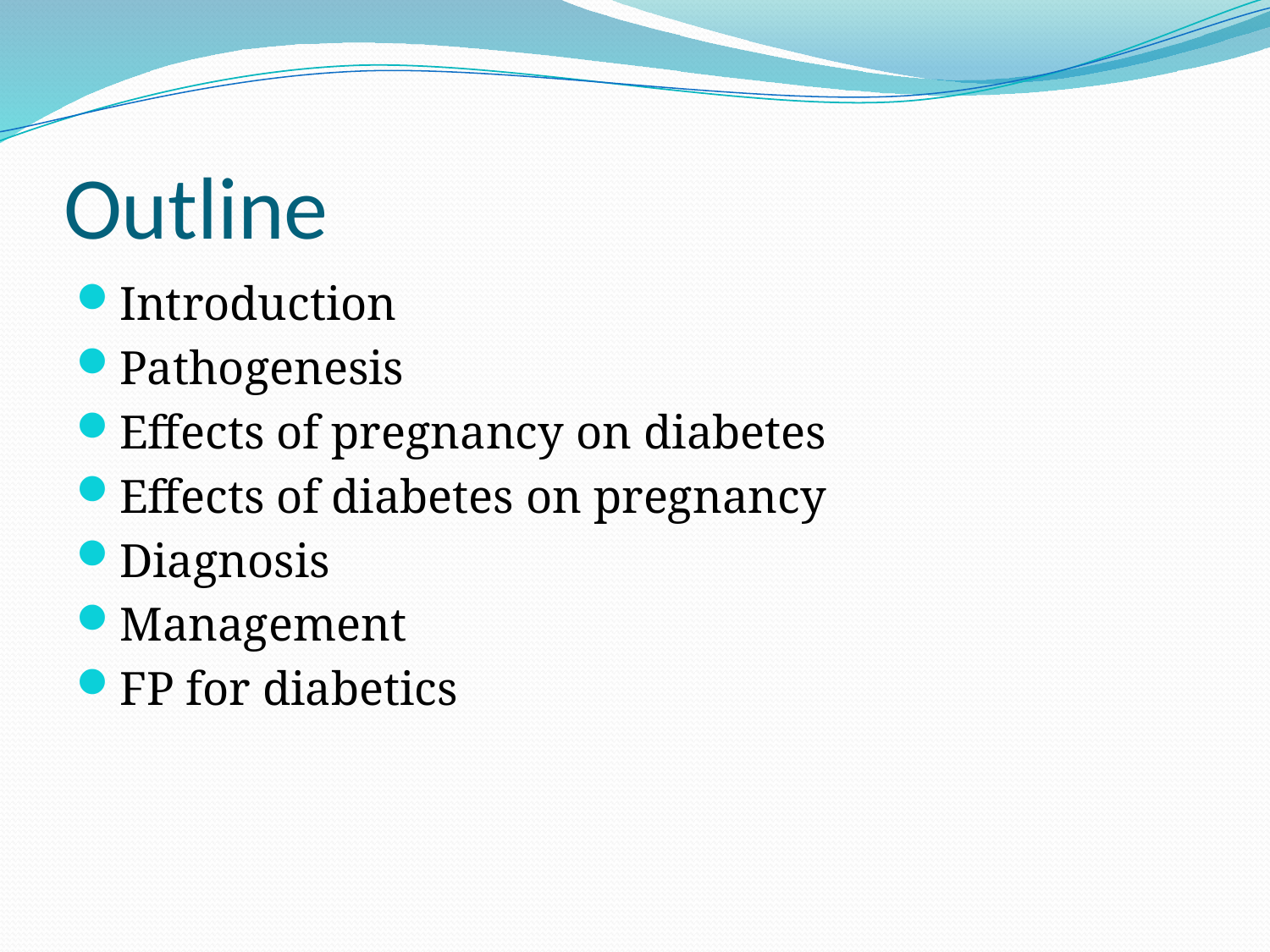

# Outline
Introduction
Pathogenesis
Effects of pregnancy on diabetes
Effects of diabetes on pregnancy
Diagnosis
Management
FP for diabetics